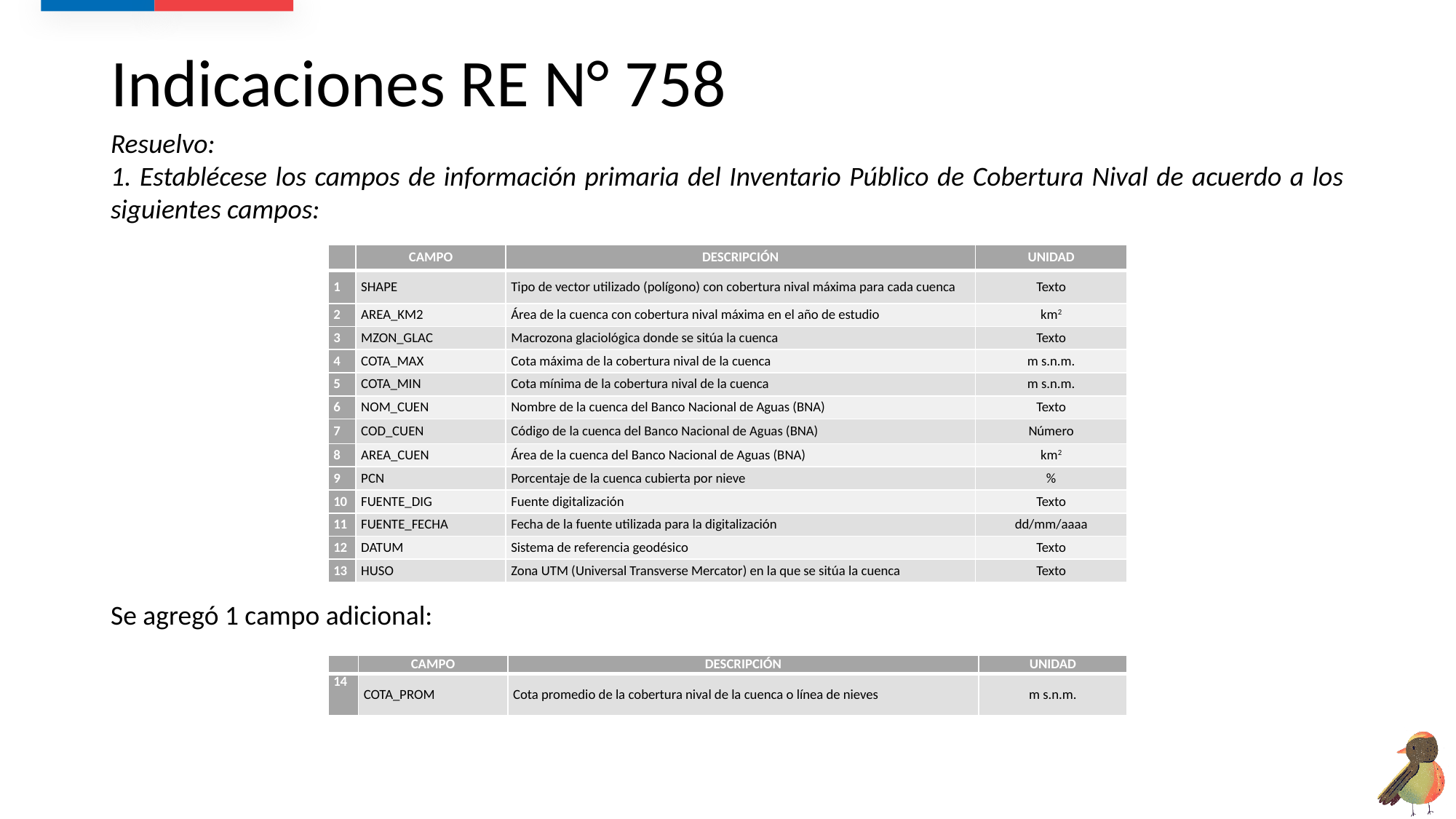

# Indicaciones RE N° 758
Resuelvo:
1. Establécese los campos de información primaria del Inventario Público de Cobertura Nival de acuerdo a los siguientes campos:
|  | CAMPO | DESCRIPCIÓN | UNIDAD |
| --- | --- | --- | --- |
| 1 | SHAPE | Tipo de vector utilizado (polígono) con cobertura nival máxima para cada cuenca | Texto |
| 2 | AREA\_KM2 | Área de la cuenca con cobertura nival máxima en el año de estudio | km2 |
| 3 | MZON\_GLAC | Macrozona glaciológica donde se sitúa la cuenca | Texto |
| 4 | COTA\_MAX | Cota máxima de la cobertura nival de la cuenca | m s.n.m. |
| 5 | COTA\_MIN | Cota mínima de la cobertura nival de la cuenca | m s.n.m. |
| 6 | NOM\_CUEN | Nombre de la cuenca del Banco Nacional de Aguas (BNA) | Texto |
| 7 | COD\_CUEN | Código de la cuenca del Banco Nacional de Aguas (BNA) | Número |
| 8 | AREA\_CUEN | Área de la cuenca del Banco Nacional de Aguas (BNA) | km2 |
| 9 | PCN | Porcentaje de la cuenca cubierta por nieve | % |
| 10 | FUENTE\_DIG | Fuente digitalización | Texto |
| 11 | FUENTE\_FECHA | Fecha de la fuente utilizada para la digitalización | dd/mm/aaaa |
| 12 | DATUM | Sistema de referencia geodésico | Texto |
| 13 | HUSO | Zona UTM (Universal Transverse Mercator) en la que se sitúa la cuenca | Texto |
Se agregó 1 campo adicional:
|  | CAMPO | DESCRIPCIÓN | UNIDAD |
| --- | --- | --- | --- |
| 14 | COTA\_PROM | Cota promedio de la cobertura nival de la cuenca o línea de nieves | m s.n.m. |